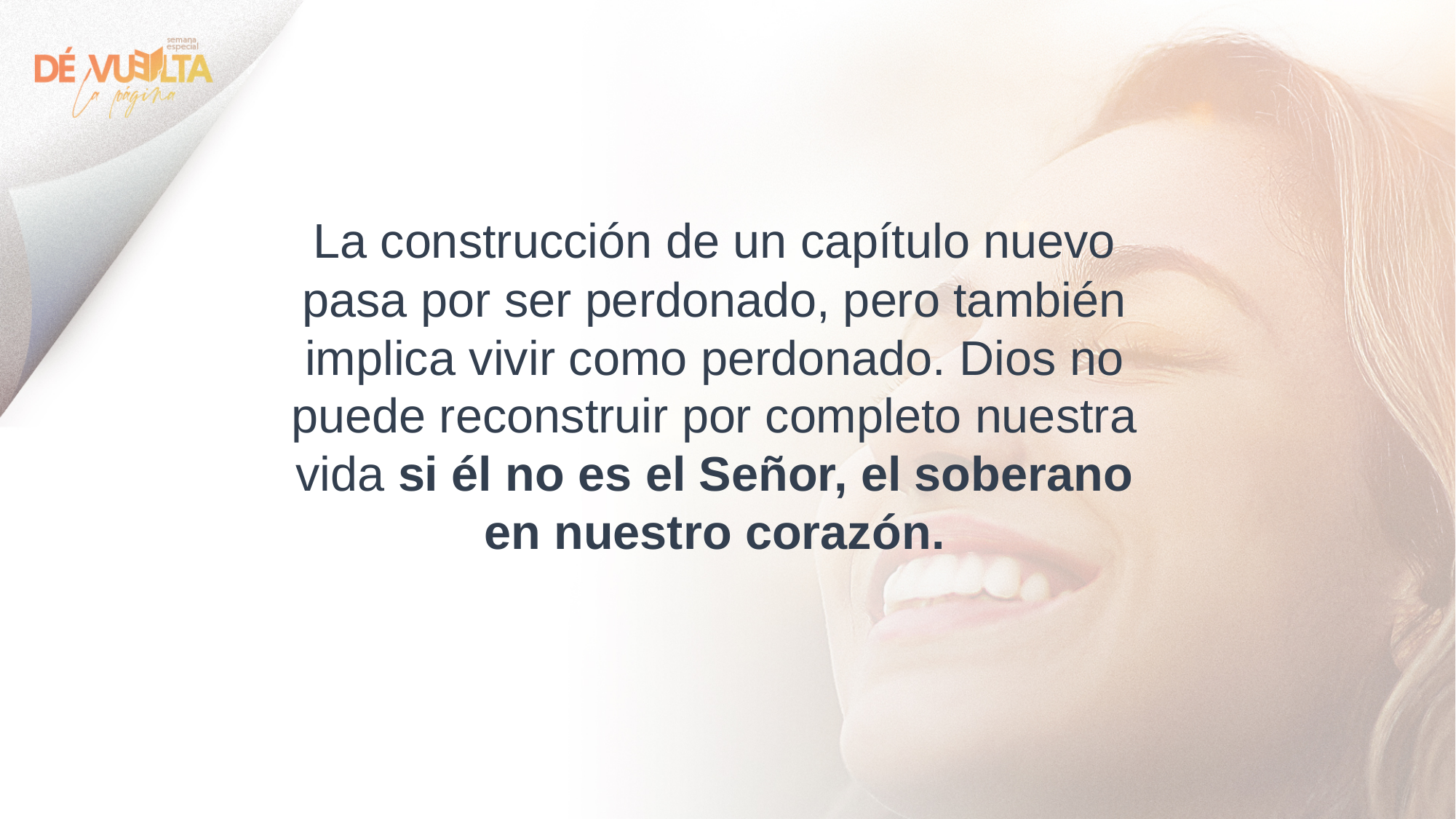

La construcción de un capítulo nuevo pasa por ser perdonado, pero también implica vivir como perdonado. Dios no puede reconstruir por completo nuestra vida si él no es el Señor, el soberano en nuestro corazón.